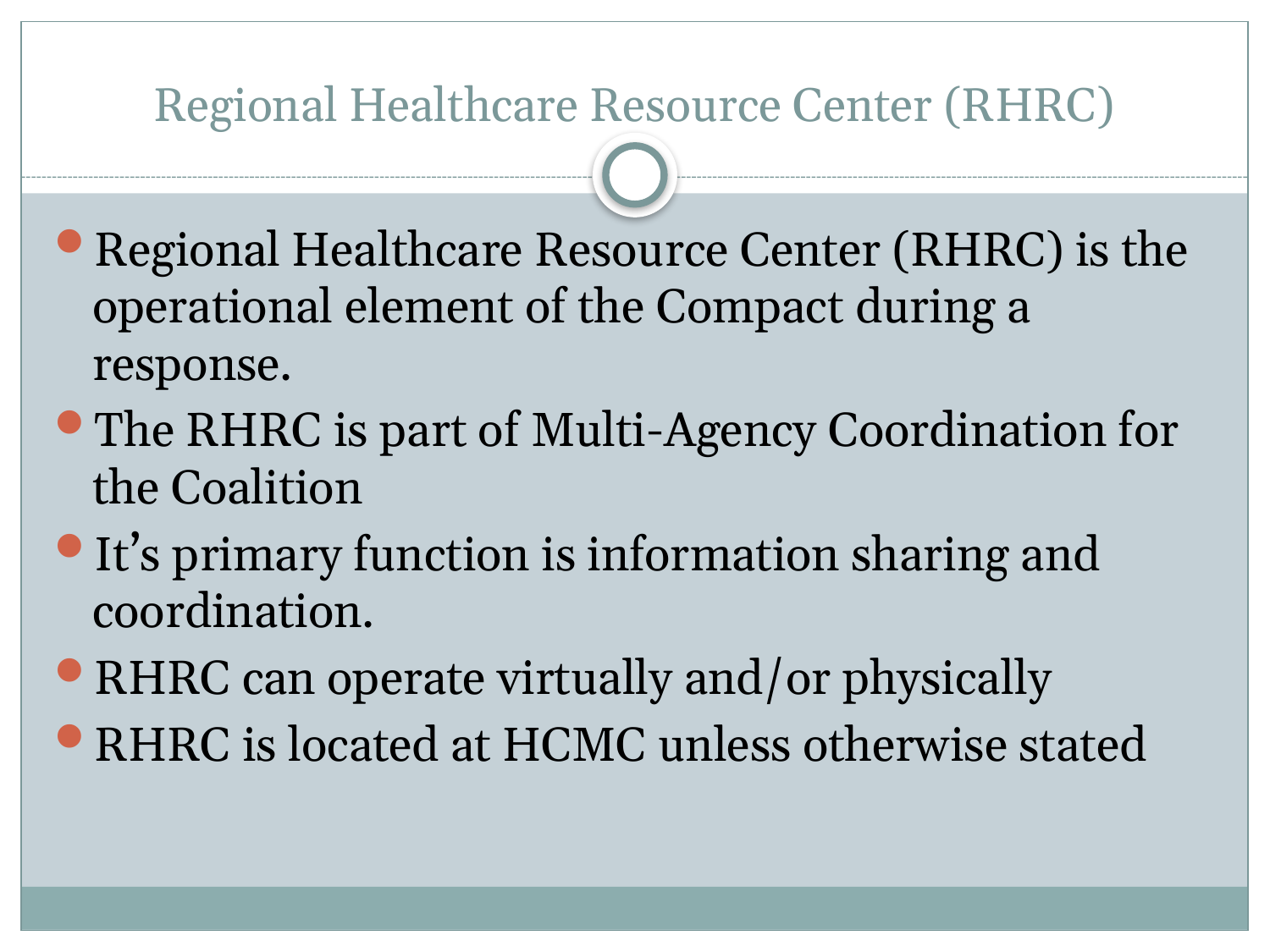

# Regional Healthcare Resource Center (RHRC)
Regional Healthcare Resource Center (RHRC) is the operational element of the Compact during a response.
The RHRC is part of Multi-Agency Coordination for the Coalition
It’s primary function is information sharing and coordination.
RHRC can operate virtually and/or physically
RHRC is located at HCMC unless otherwise stated